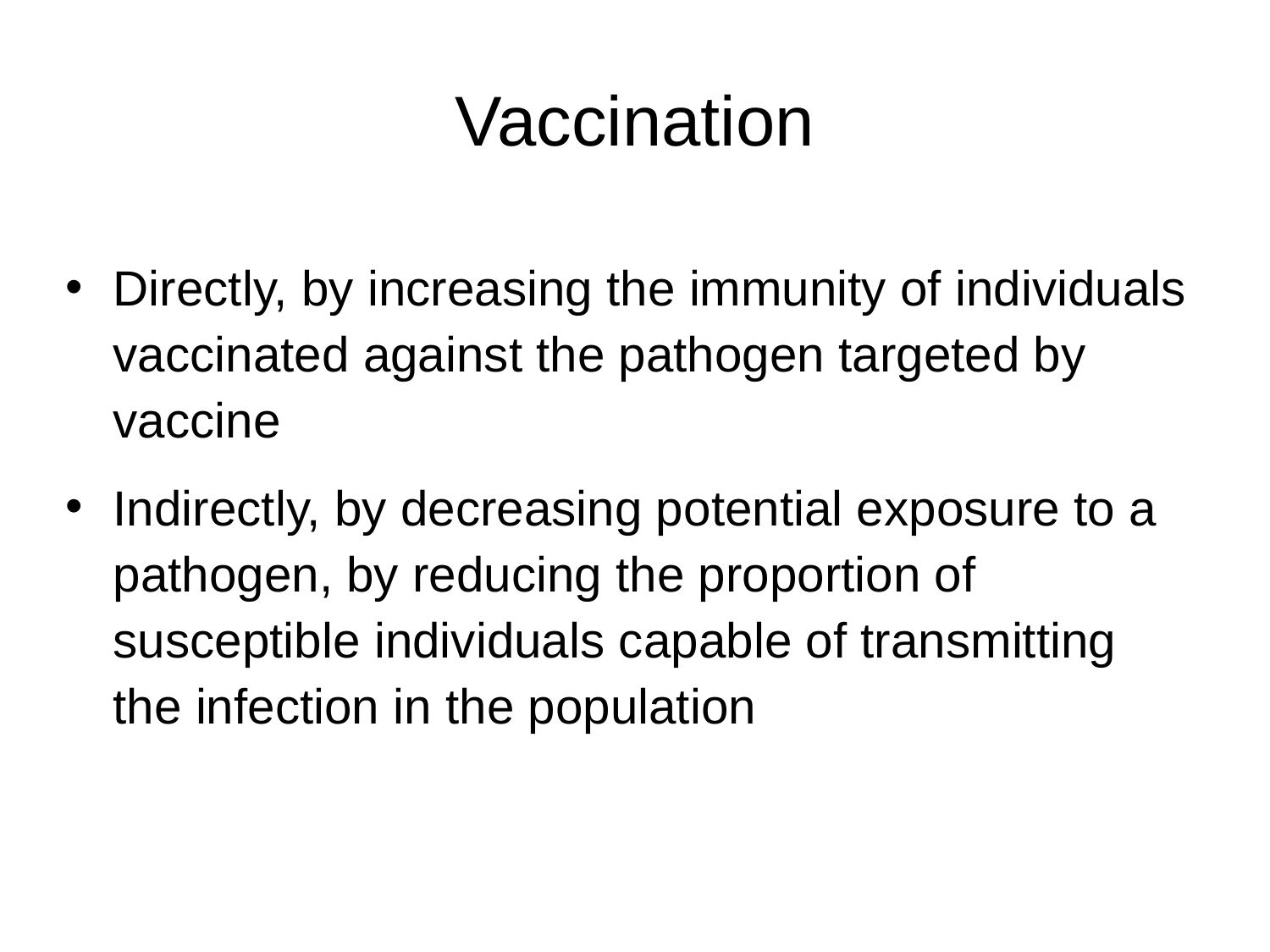

# Vaccination
Directly, by increasing the immunity of individuals vaccinated against the pathogen targeted by vaccine
Indirectly, by decreasing potential exposure to a  pathogen, by reducing the proportion of susceptible individuals capable of transmitting the infection in the population